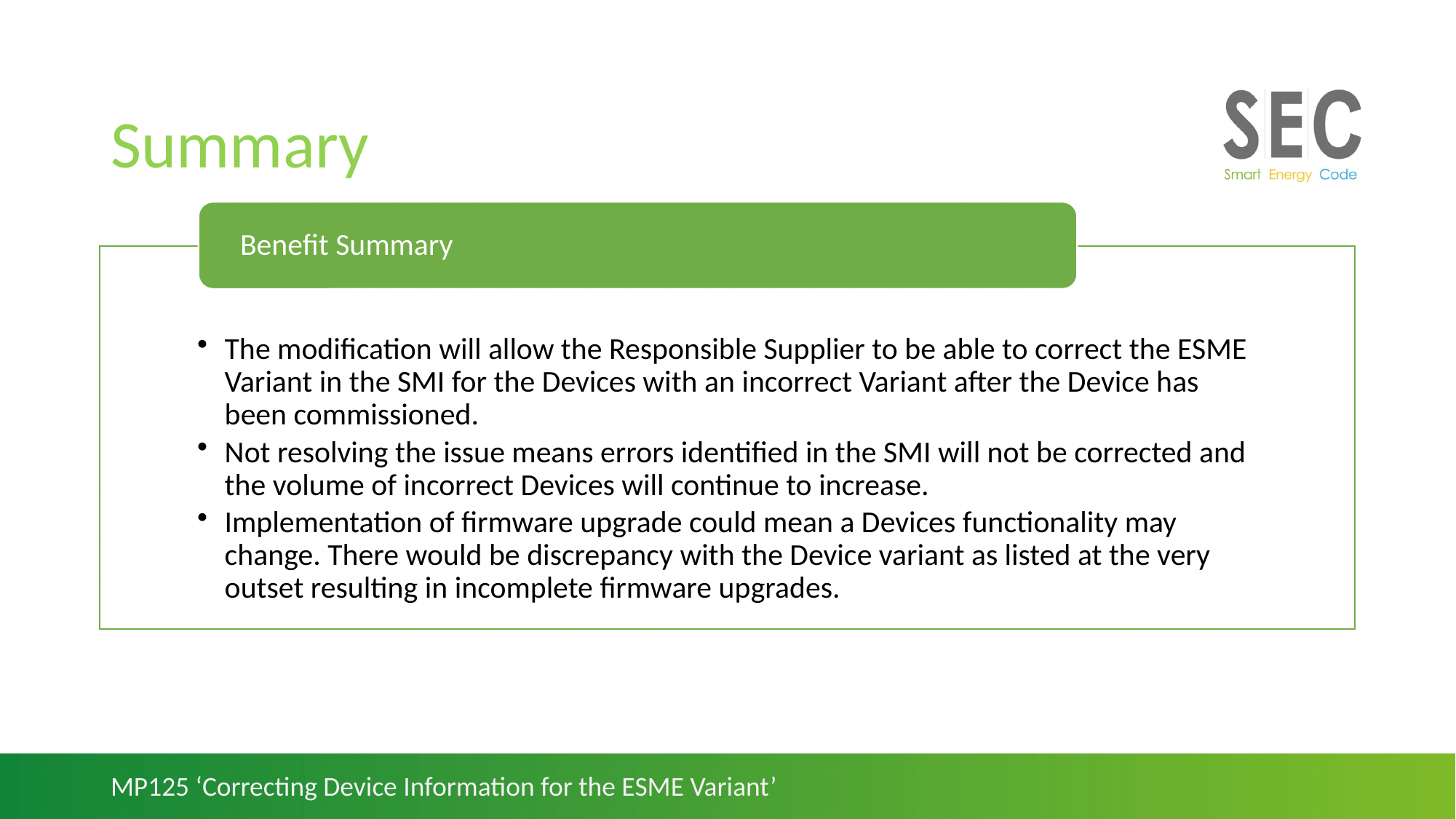

The modification will allow the Responsible Supplier to be able to correct the ESME Variant in the SMI for the Devices with an incorrect Variant after the Device has been commissioned.
Not resolving the issue means errors identified in the SMI will not be corrected and the volume of incorrect Devices will continue to increase.
Implementation of firmware upgrade could mean a Devices functionality may change. There would be discrepancy with the Device variant as listed at the very outset resulting in incomplete firmware upgrades.
Benefit Summary
# Summary
MP125 ‘Correcting Device Information for the ESME Variant’